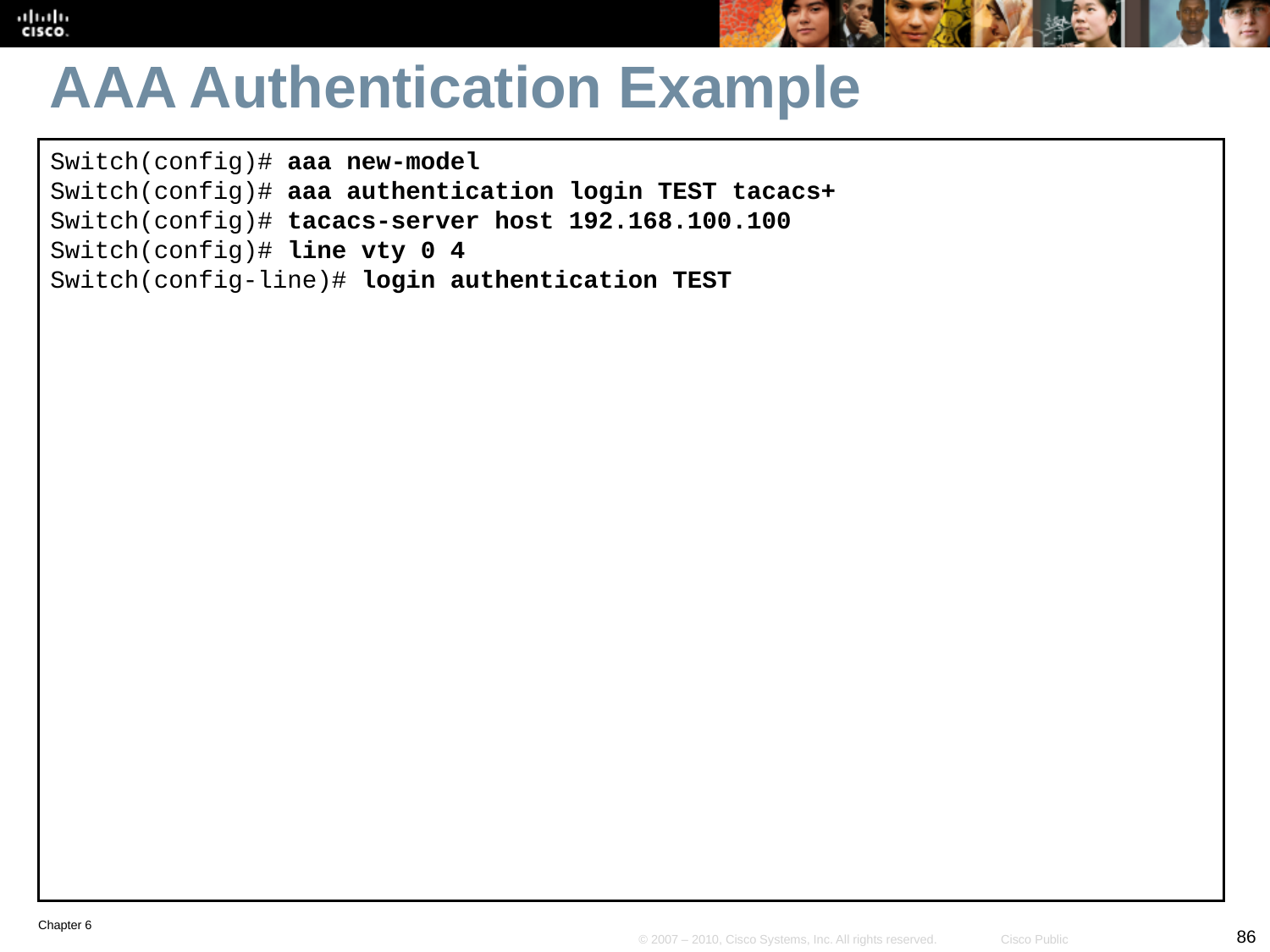

# AAA Authentication Example
Switch(config)# aaa new-model
Switch(config)# aaa authentication login TEST tacacs+
Switch(config)# tacacs-server host 192.168.100.100
Switch(config)# line vty 0 4
Switch(config-line)# login authentication TEST